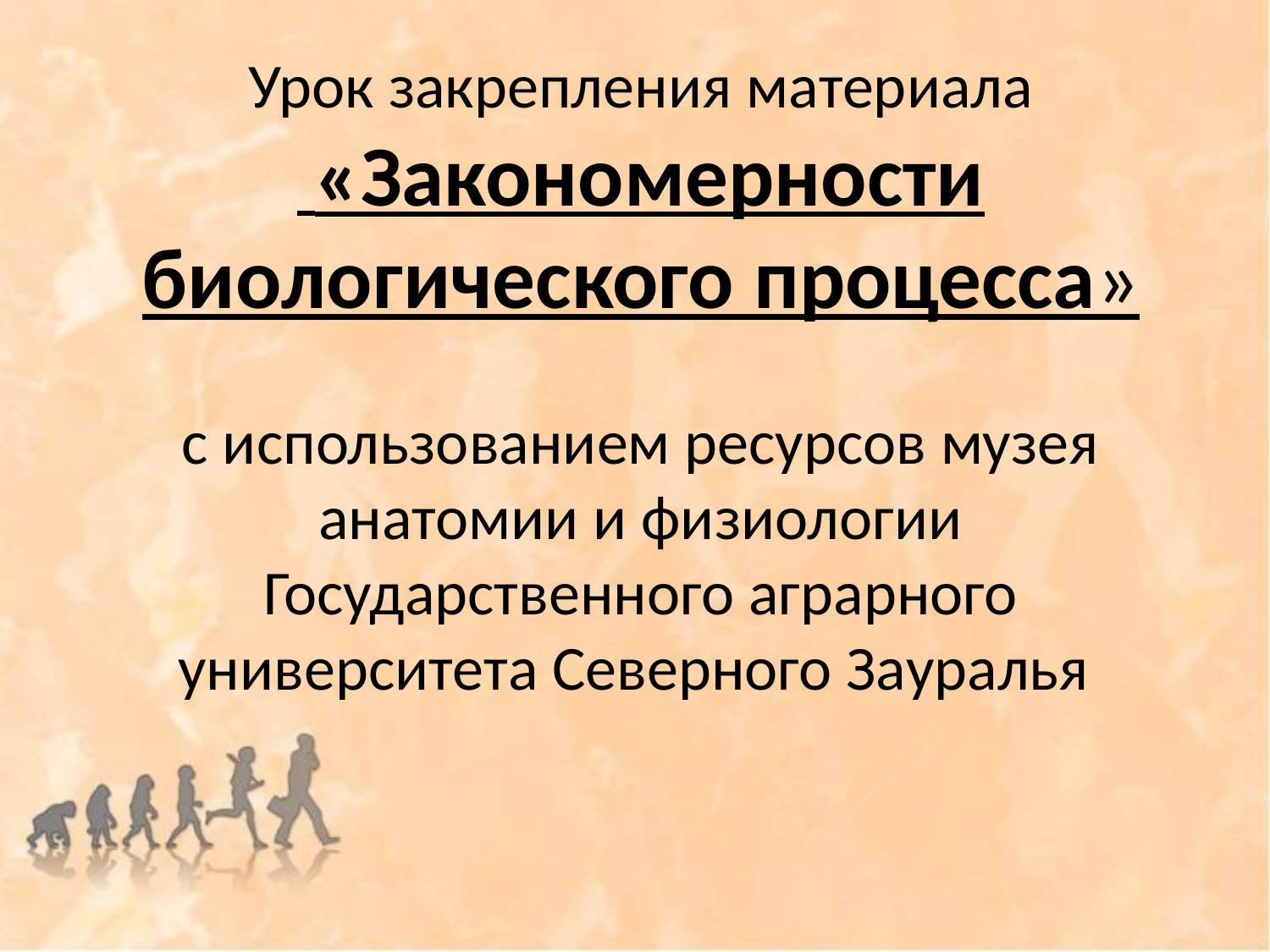

# Урок закрепления материала «Закономерности биологического процесса» с использованием ресурсов музея анатомии и физиологии Государственного аграрного университета Северного Зауралья